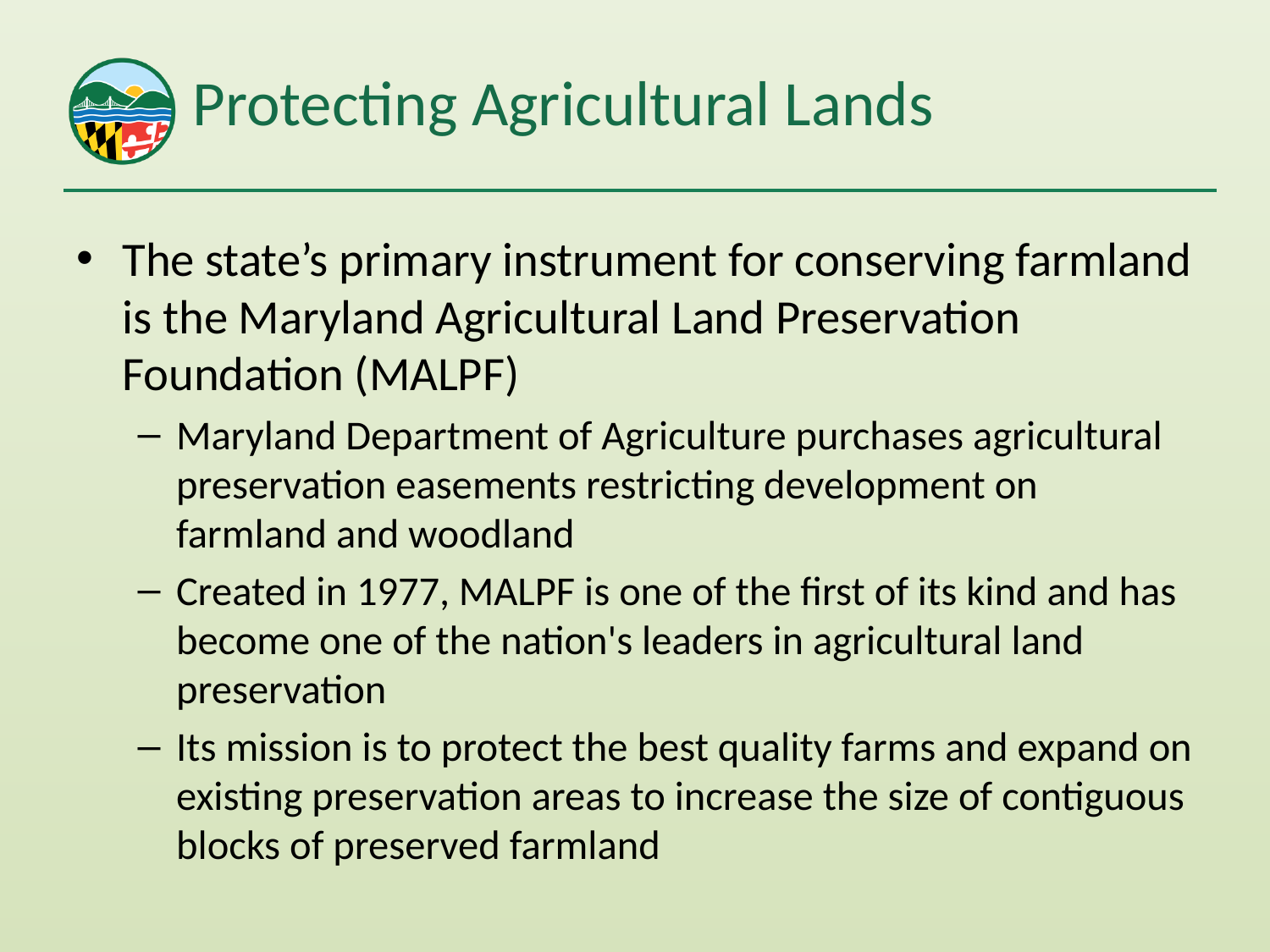

# Protecting Agricultural Lands
The state’s primary instrument for conserving farmland is the Maryland Agricultural Land Preservation Foundation (MALPF)
Maryland Department of Agriculture purchases agricultural preservation easements restricting development on farmland and woodland
Created in 1977, MALPF is one of the first of its kind and has become one of the nation's leaders in agricultural land preservation
Its mission is to protect the best quality farms and expand on existing preservation areas to increase the size of contiguous blocks of preserved farmland